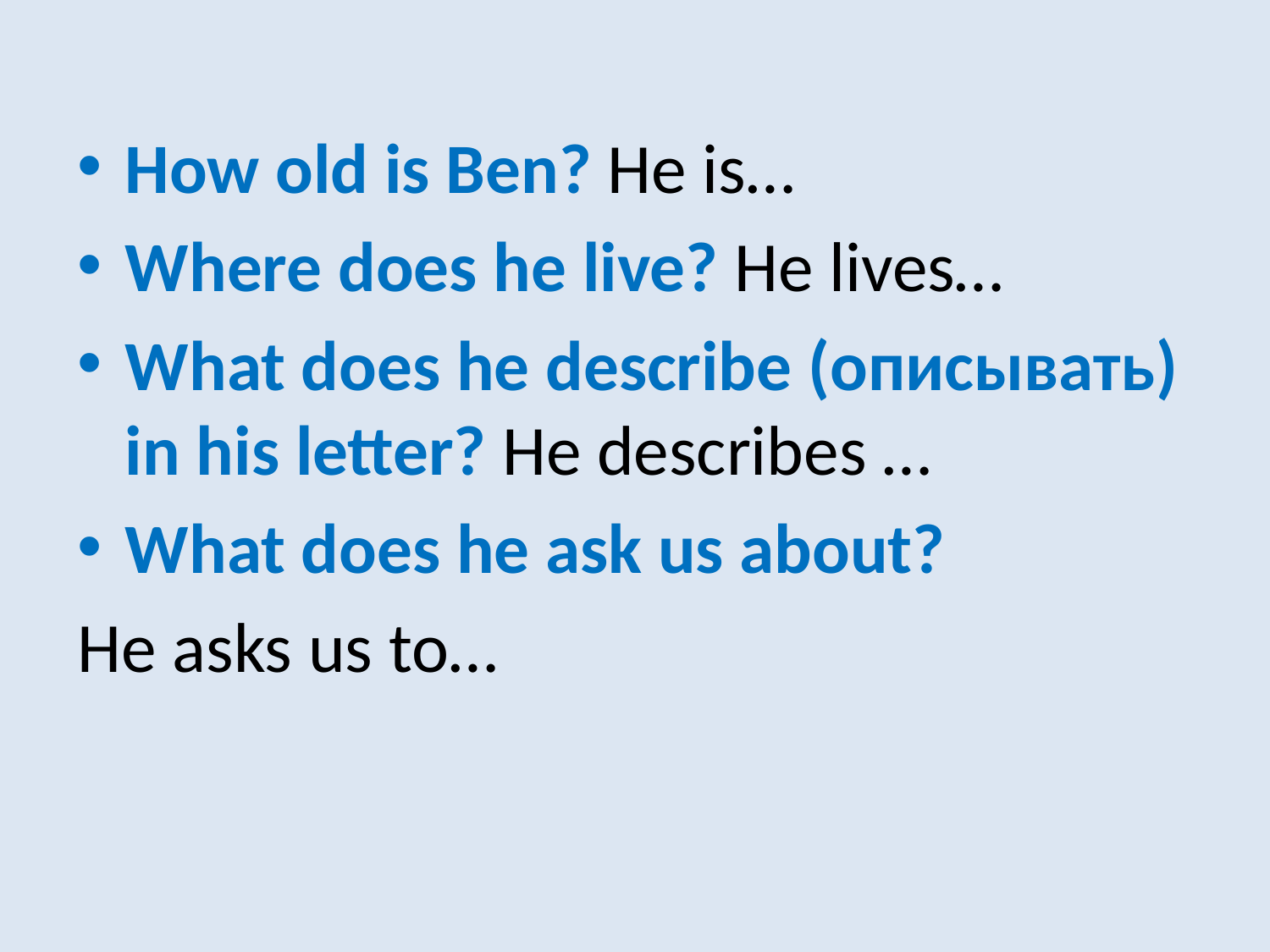

How old is Ben? He is…
Where does he live? He lives…
What does he describe (описывать) in his letter? He describes …
What does he ask us about?
He asks us to…